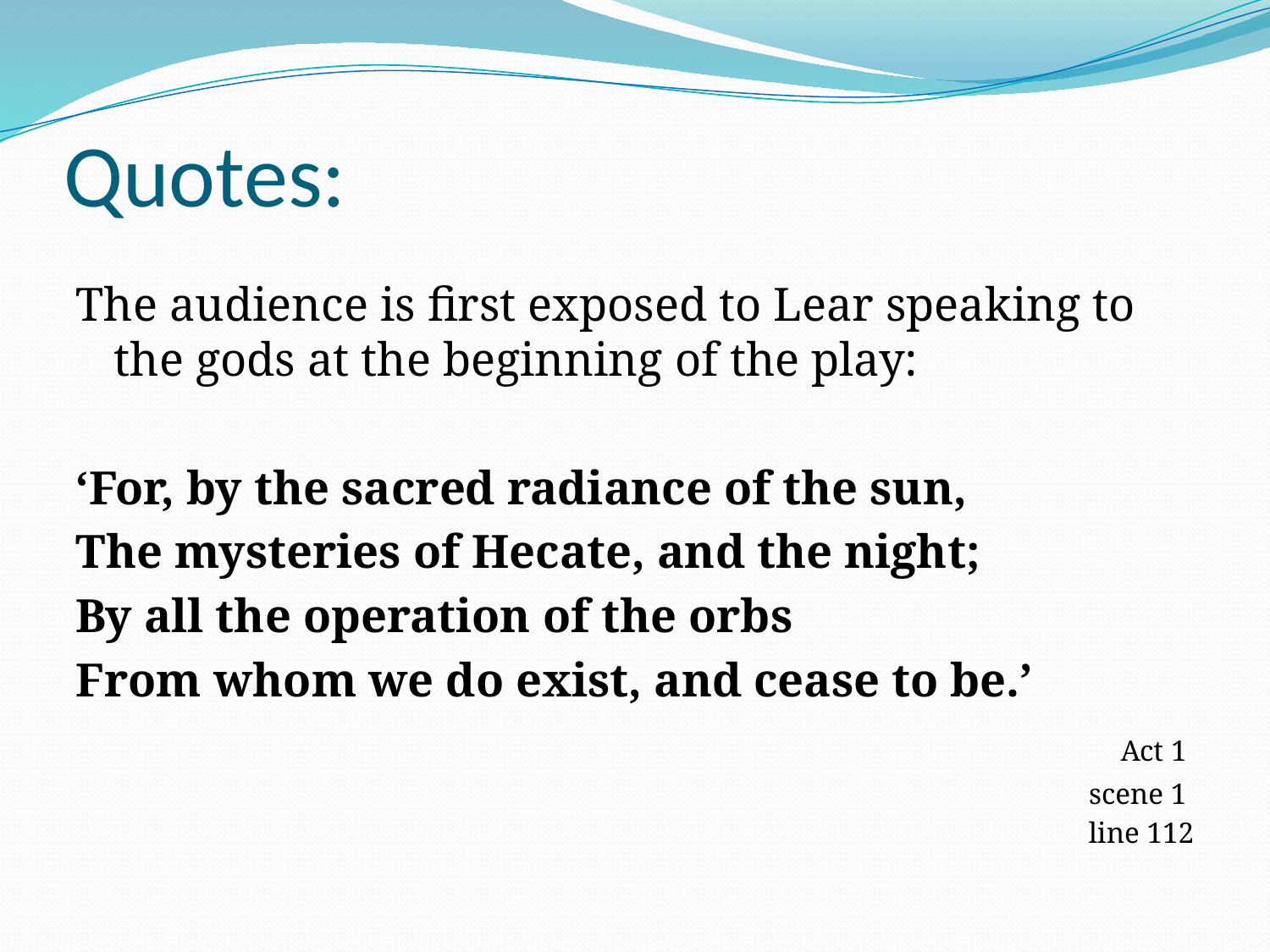

# Quotes:
The audience is first exposed to Lear speaking to the gods at the beginning of the play:

‘For, by the sacred radiance of the sun,
The mysteries of Hecate, and the night;
By all the operation of the orbs
From whom we do exist, and cease to be.’
 Act 1
scene 1
line 112